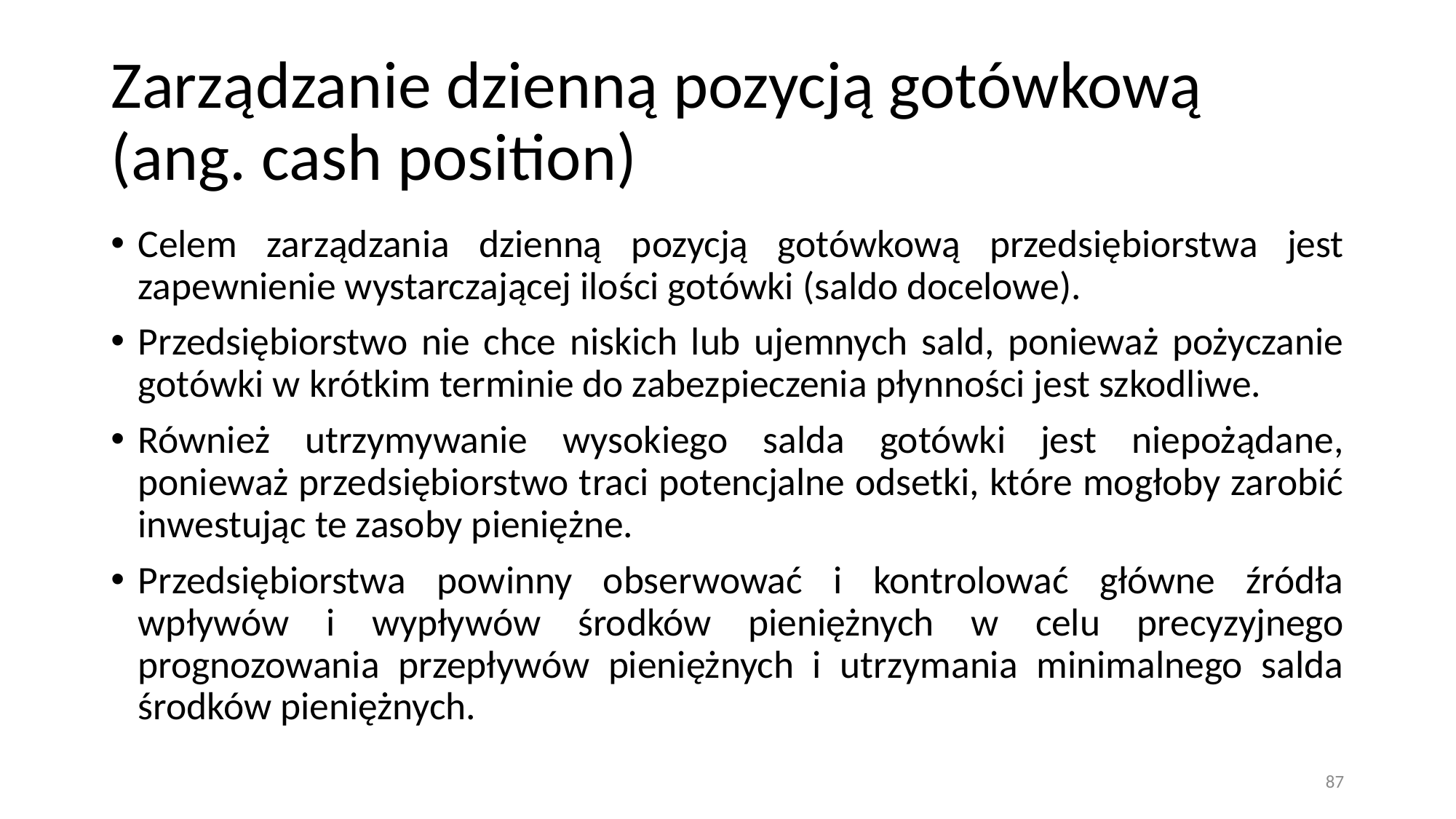

# Zarządzanie dzienną pozycją gotówkową (ang. cash position)
Celem zarządzania dzienną pozycją gotówkową przedsiębiorstwa jest zapewnienie wystarczającej ilości gotówki (saldo docelowe).
Przedsiębiorstwo nie chce niskich lub ujemnych sald, ponieważ pożyczanie gotówki w krótkim terminie do zabezpieczenia płynności jest szkodliwe.
Również utrzymywanie wysokiego salda gotówki jest niepożądane, ponieważ przedsiębiorstwo traci potencjalne odsetki, które mogłoby zarobić inwestując te zasoby pieniężne.
Przedsiębiorstwa powinny obserwować i kontrolować główne źródła wpływów i wypływów środków pieniężnych w celu precyzyjnego prognozowania przepływów pieniężnych i utrzymania minimalnego salda środków pieniężnych.
87